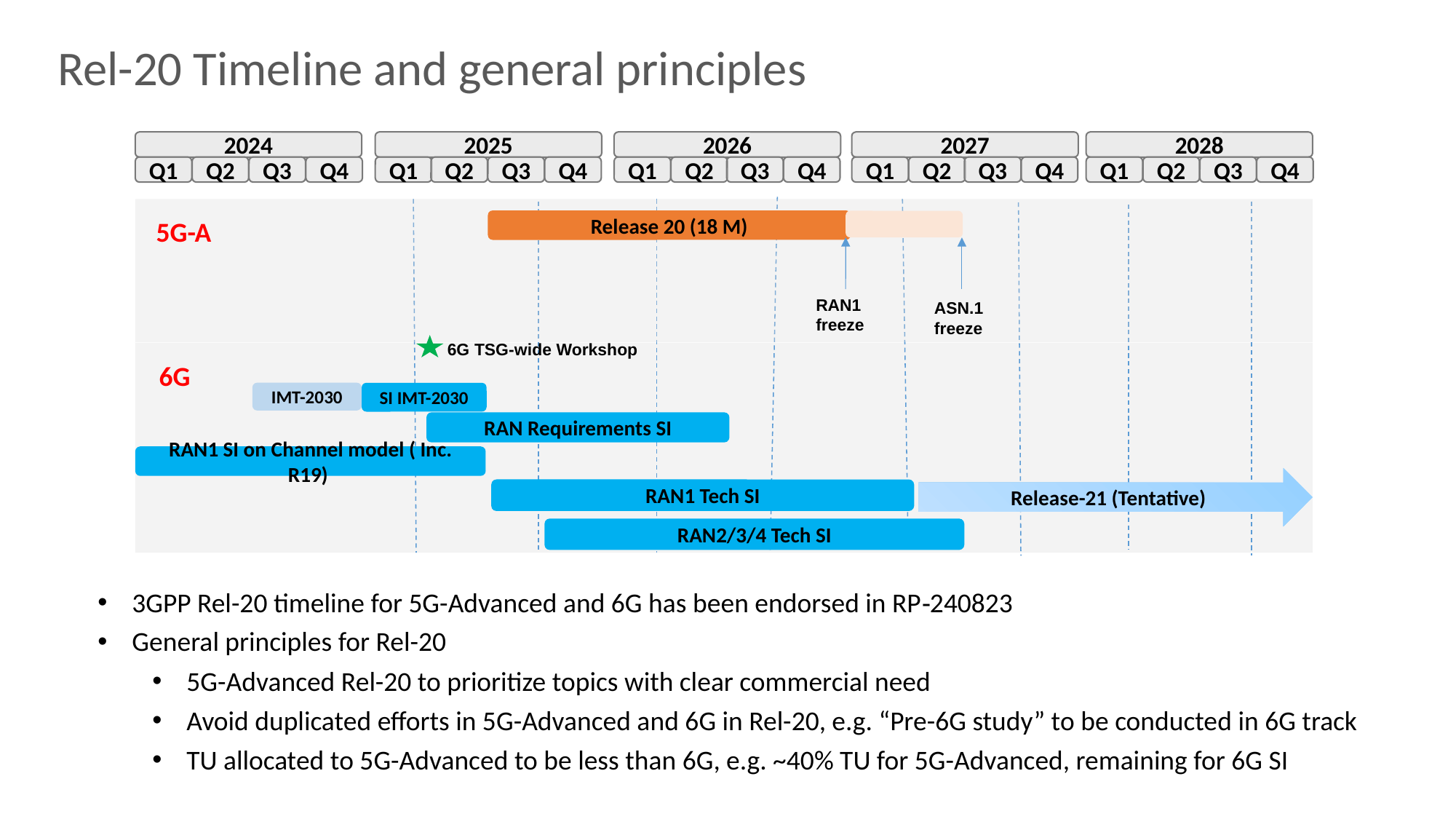

Rel-20 Timeline and general principles
2024
2025
2026
2027
2028
Q1
Q2
Q3
Q4
Q1
Q2
Q3
Q4
Q1
Q2
Q3
Q4
Q1
Q2
Q3
Q4
Q1
Q2
Q3
Q4

5G-A
Release 20 (18 M)

RAN1 freeze

ASN.1 freeze

6G TSG-wide Workshop

6G
IMT-2030
SI IMT-2030
RAN Requirements SI
RAN1 SI on Channel model ( Inc. R19)
Release-21 (Tentative)
RAN1 Tech SI
RAN2/3/4 Tech SI
3GPP Rel-20 timeline for 5G-Advanced and 6G has been endorsed in RP‑240823
General principles for Rel-20
5G-Advanced Rel-20 to prioritize topics with clear commercial need
Avoid duplicated efforts in 5G-Advanced and 6G in Rel-20, e.g. “Pre-6G study” to be conducted in 6G track
TU allocated to 5G-Advanced to be less than 6G, e.g. ~40% TU for 5G-Advanced, remaining for 6G SI